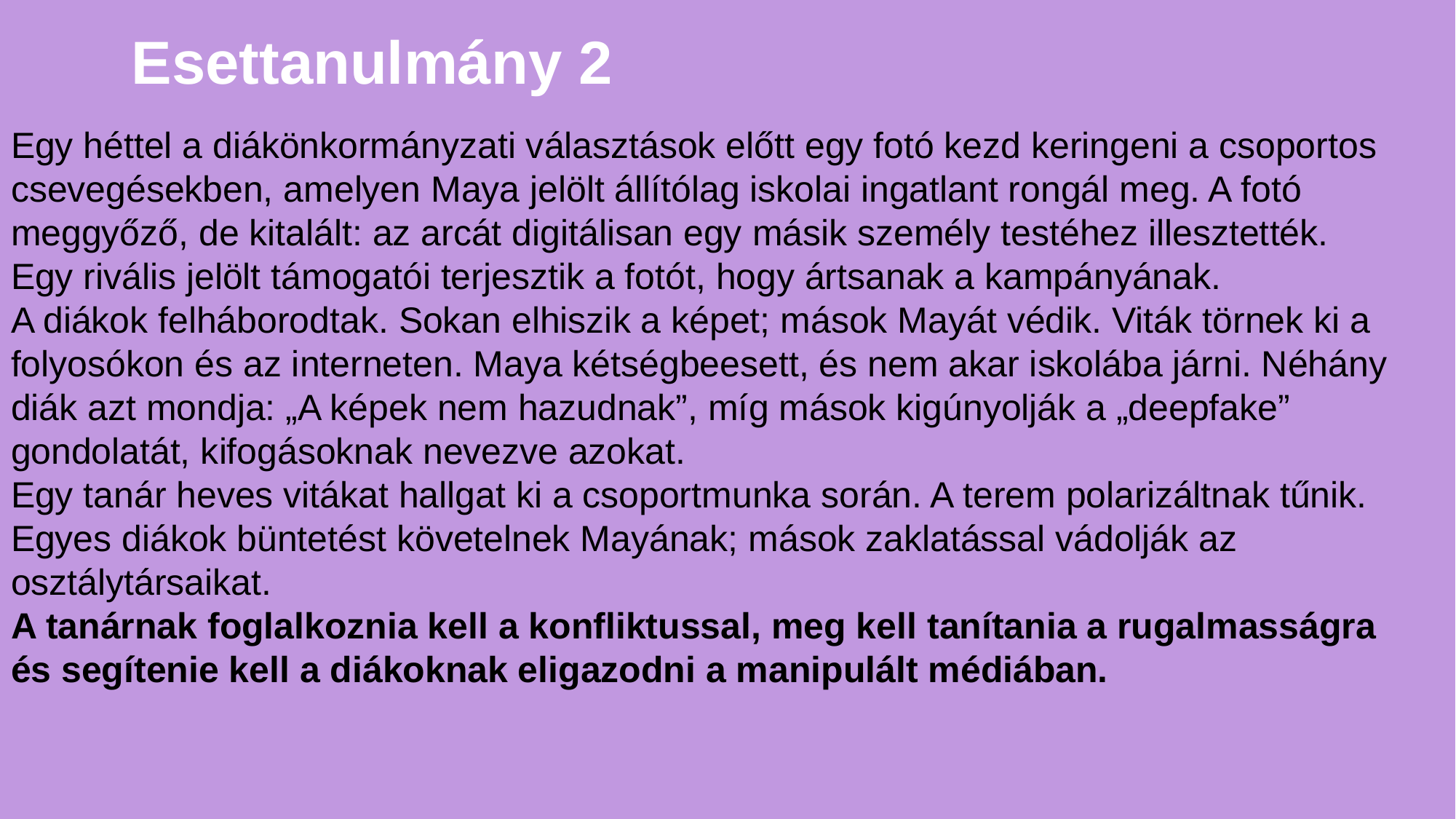

Esettanulmány 2
Egy héttel a diákönkormányzati választások előtt egy fotó kezd keringeni a csoportos csevegésekben, amelyen Maya jelölt állítólag iskolai ingatlant rongál meg. A fotó meggyőző, de kitalált: az arcát digitálisan egy másik személy testéhez illesztették. Egy rivális jelölt támogatói terjesztik a fotót, hogy ártsanak a kampányának.
A diákok felháborodtak. Sokan elhiszik a képet; mások Mayát védik. Viták törnek ki a folyosókon és az interneten. Maya kétségbeesett, és nem akar iskolába járni. Néhány diák azt mondja: „A képek nem hazudnak”, míg mások kigúnyolják a „deepfake” gondolatát, kifogásoknak nevezve azokat.
Egy tanár heves vitákat hallgat ki a csoportmunka során. A terem polarizáltnak tűnik. Egyes diákok büntetést követelnek Mayának; mások zaklatással vádolják az osztálytársaikat.
A tanárnak foglalkoznia kell a konfliktussal, meg kell tanítania a rugalmasságra és segítenie kell a diákoknak eligazodni a manipulált médiában.